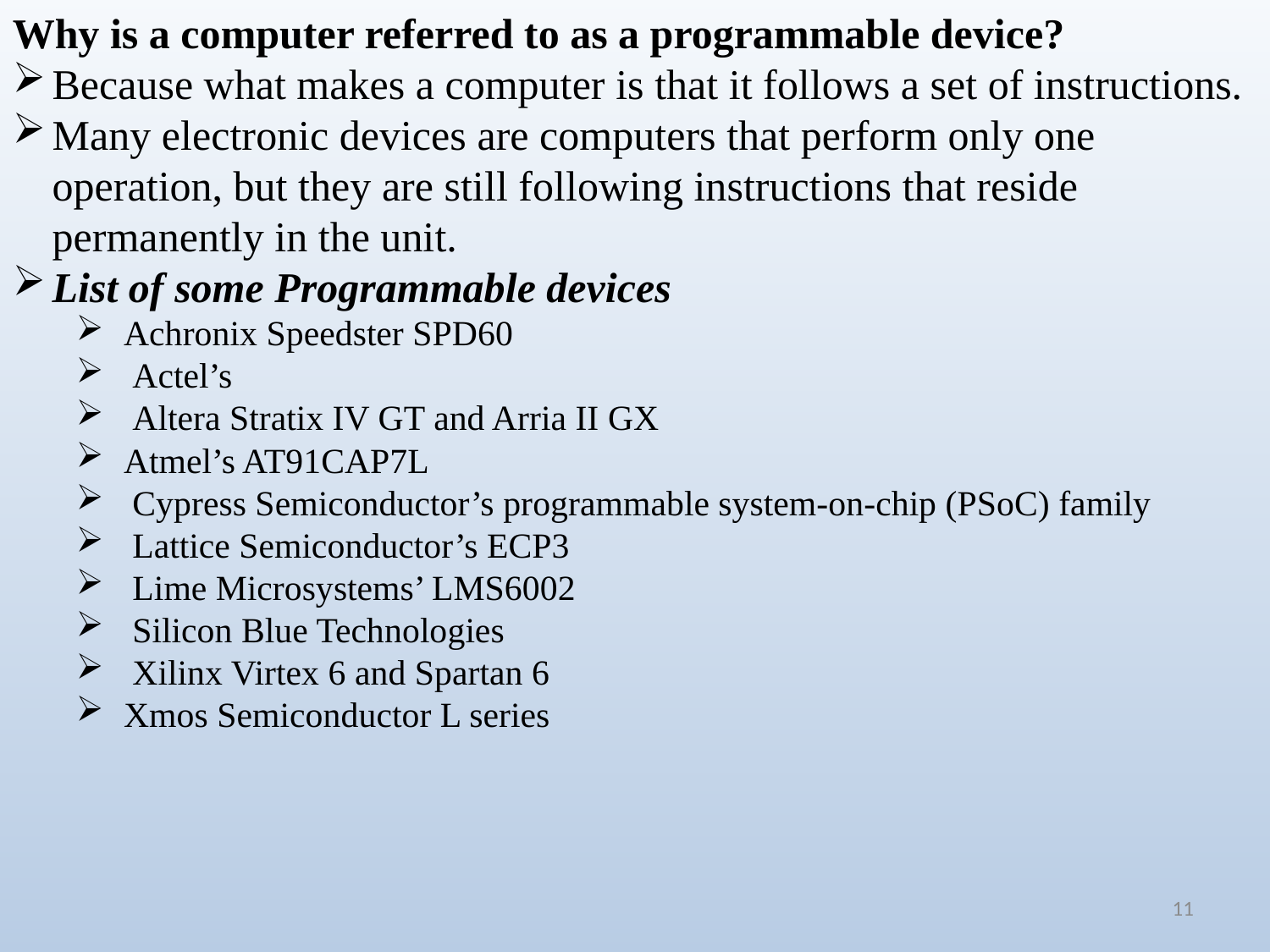

Why is a computer referred to as a programmable device?
Because what makes a computer is that it follows a set of instructions.
Many electronic devices are computers that perform only one operation, but they are still following instructions that reside permanently in the unit.
List of some Programmable devices
Achronix Speedster SPD60
 Actel’s
 Altera Stratix IV GT and Arria II GX
Atmel’s AT91CAP7L
 Cypress Semiconductor’s programmable system-on-chip (PSoC) family
 Lattice Semiconductor’s ECP3
 Lime Microsystems’ LMS6002
 Silicon Blue Technologies
 Xilinx Virtex 6 and Spartan 6
Xmos Semiconductor L series
11